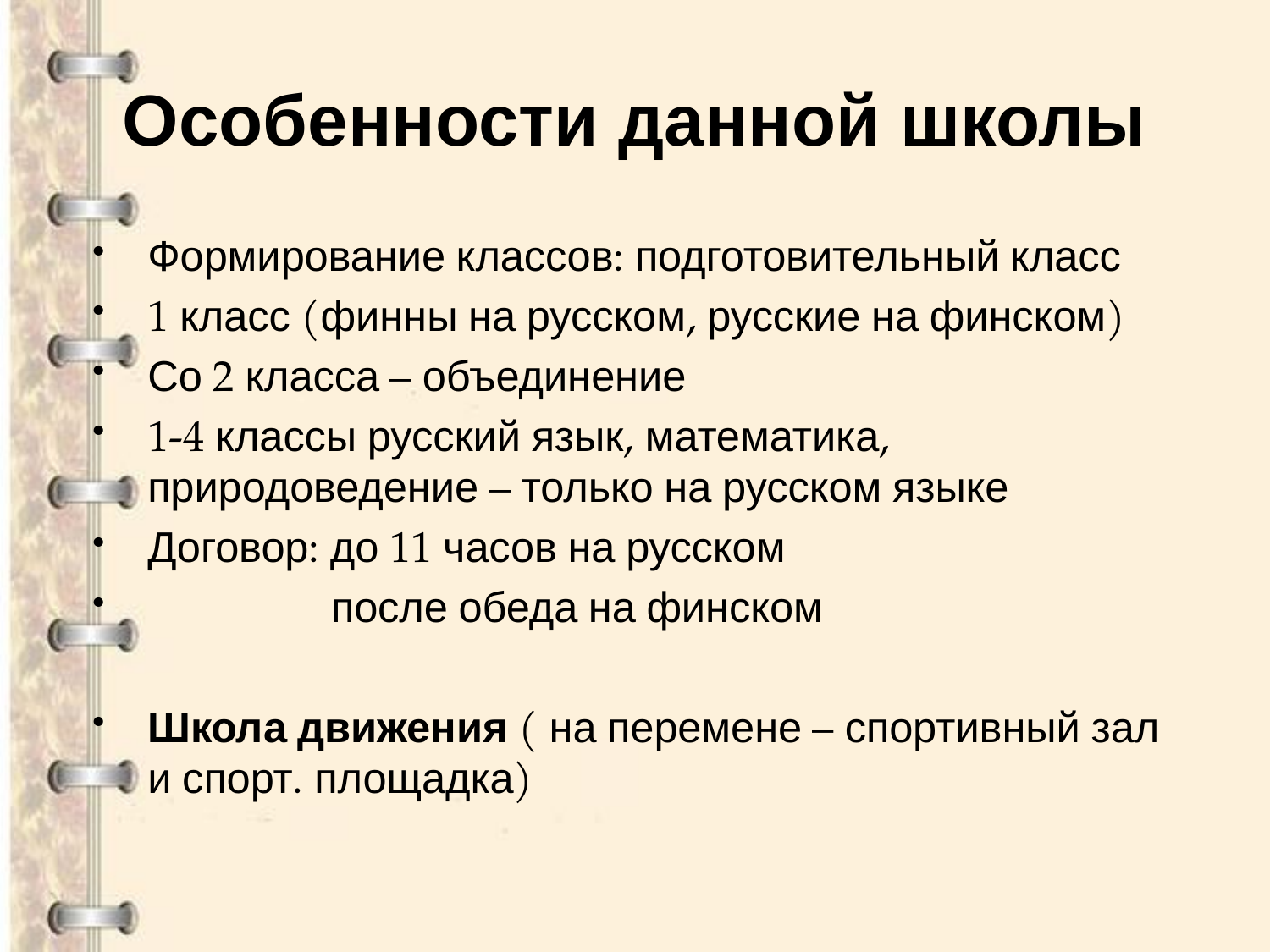

# Особенности данной школы
Формирование классов: подготовительный класс
1 класс (финны на русском, русские на финском)
Со 2 класса – объединение
1-4 классы русский язык, математика, природоведение – только на русском языке
Договор: до 11 часов на русском
                 после обеда на финском

Школа движения ( на перемене – спортивный зал и спорт. площадка)